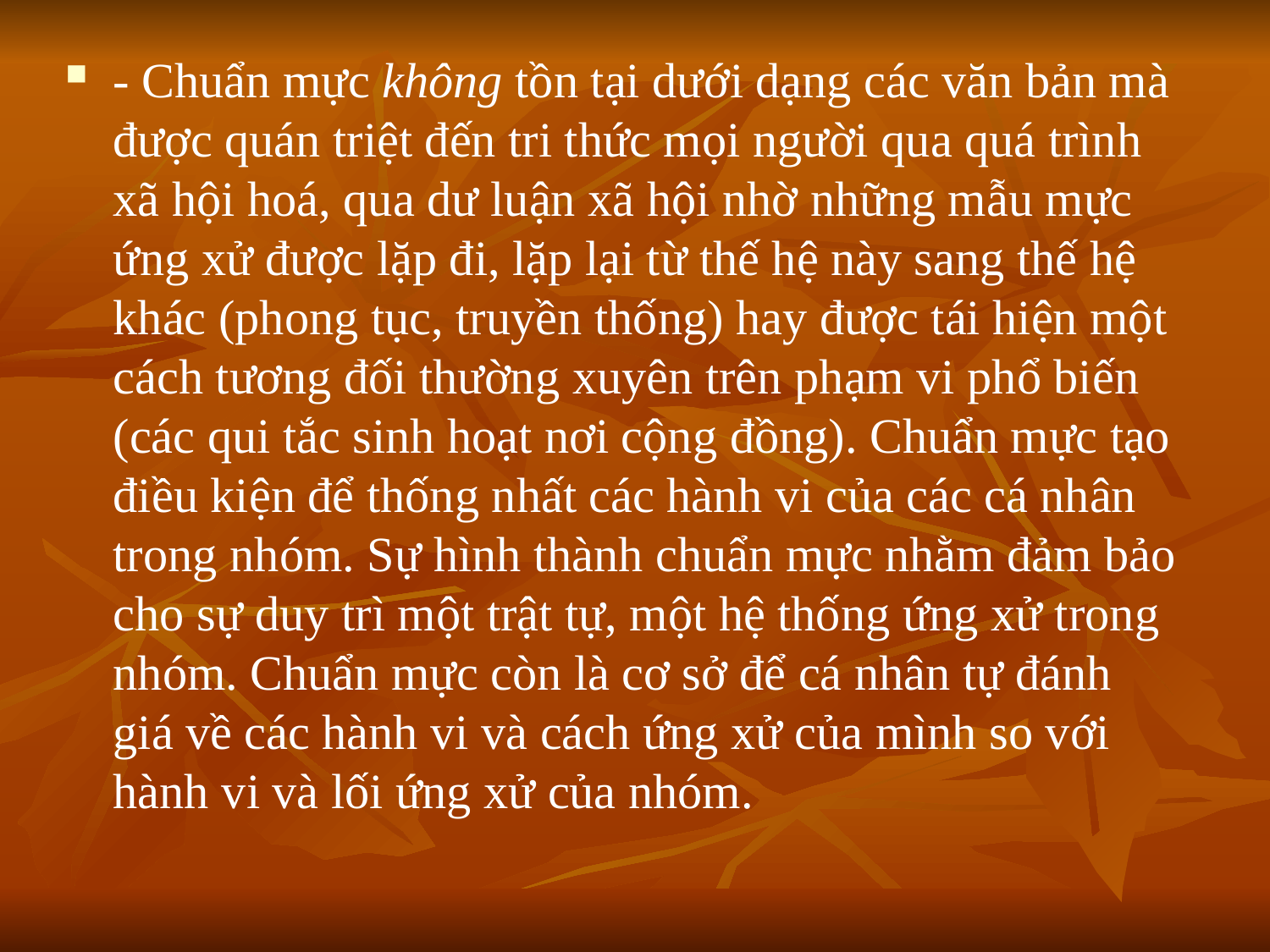

- Chuẩn mực không tồn tại dưới dạng các văn bản mà được quán triệt đến tri thức mọi người qua quá trình xã hội hoá, qua dư luận xã hội nhờ những mẫu mực ứng xử được lặp đi, lặp lại từ thế hệ này sang thế hệ khác (phong tục, truyền thống) hay được tái hiện một cách tương đối thường xuyên trên phạm vi phổ biến (các qui tắc sinh hoạt nơi cộng đồng). Chuẩn mực tạo điều kiện để thống nhất các hành vi của các cá nhân trong nhóm. Sự hình thành chuẩn mực nhằm đảm bảo cho sự duy trì một trật tự, một hệ thống ứng xử trong nhóm. Chuẩn mực còn là cơ sở để cá nhân tự đánh giá về các hành vi và cách ứng xử của mình so với hành vi và lối ứng xử của nhóm.